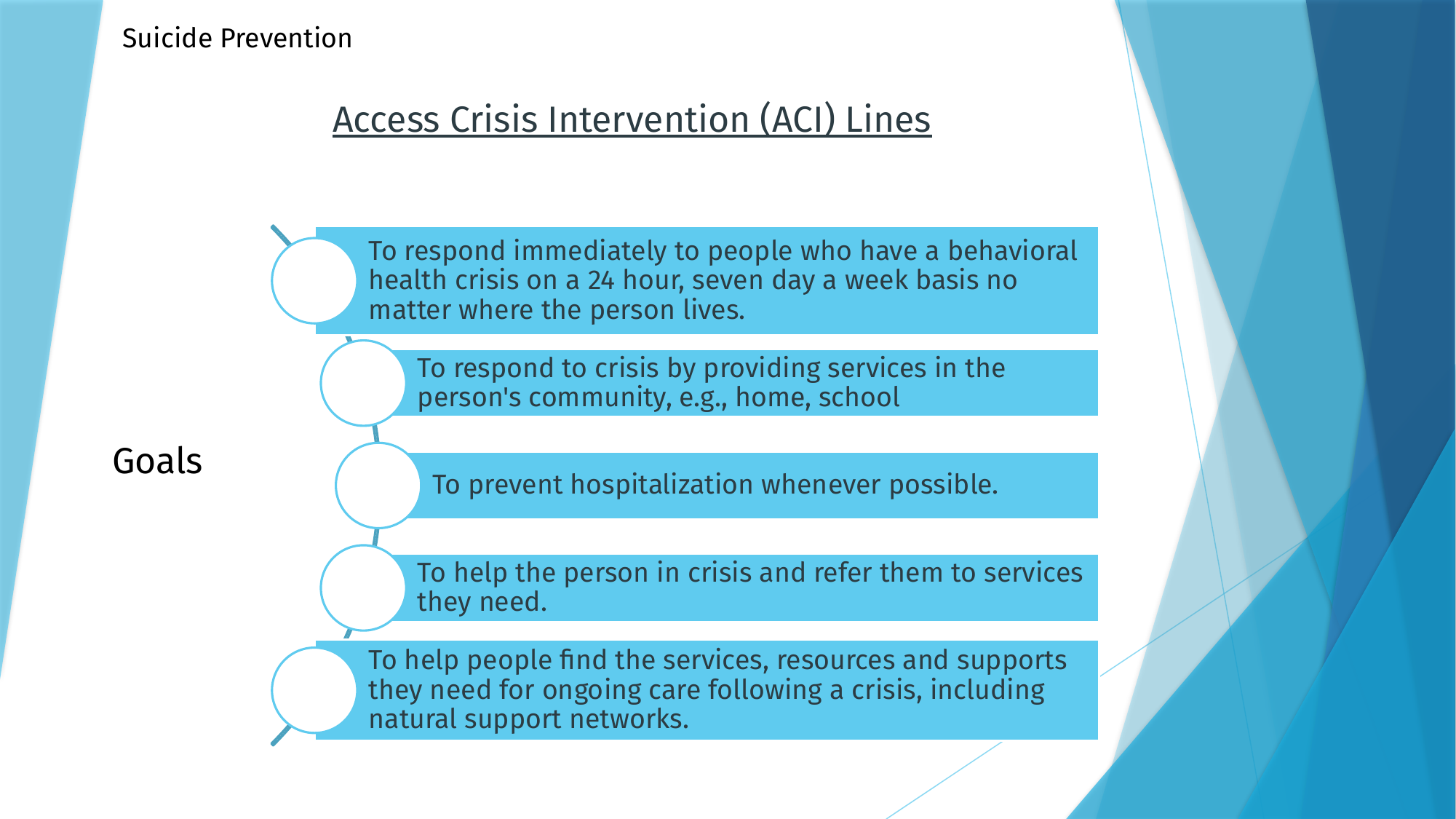

Suicide Prevention
# Access Crisis Intervention (ACI) Lines
To respond immediately to people who have a behavioral health crisis on a 24 hour, seven day a week basis no matter where the person lives.
To respond to crisis by providing services in the person's community, e.g., home, school
To prevent hospitalization whenever possible.
To help the person in crisis and refer them to services they need.
To help people find the services, resources and supports they need for ongoing care following a crisis, including natural support networks.
Goals